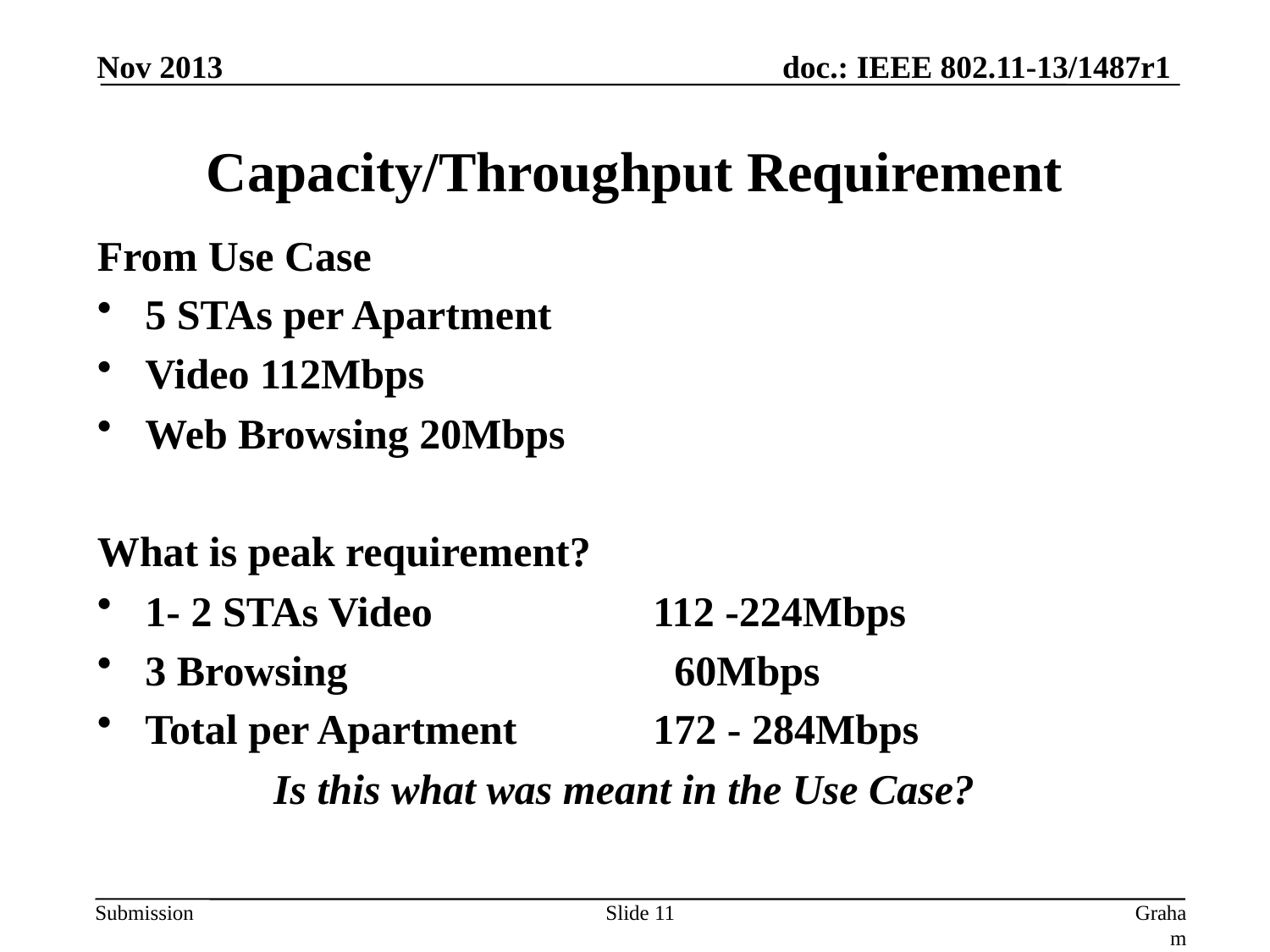

Nov 2013
# Capacity/Throughput Requirement
From Use Case
5 STAs per Apartment
Video 112Mbps
Web Browsing 20Mbps

What is peak requirement?
1- 2 STAs Video		112 -224Mbps
3 Browsing			  60Mbps
Total per Apartment 	172 - 284Mbps
Is this what was meant in the Use Case?
Slide 11
Graham Smith, DSP Group